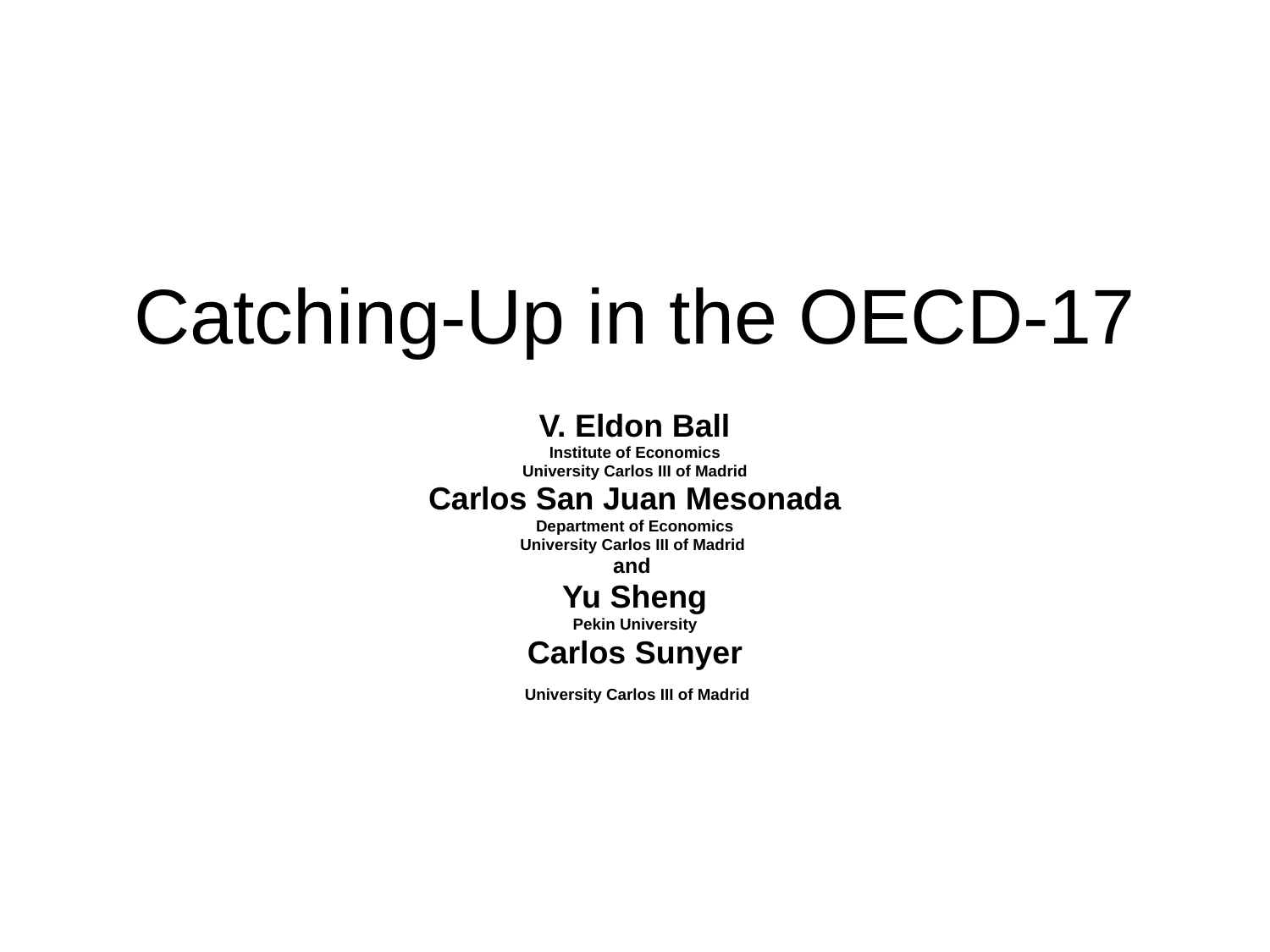

# Catching-Up in the OECD-17
V. Eldon Ball
Institute of Economics
University Carlos III of Madrid
Carlos San Juan Mesonada
Department of Economics
University Carlos III of Madrid
and
Yu Sheng
Pekin University
Carlos Sunyer
 University Carlos III of Madrid